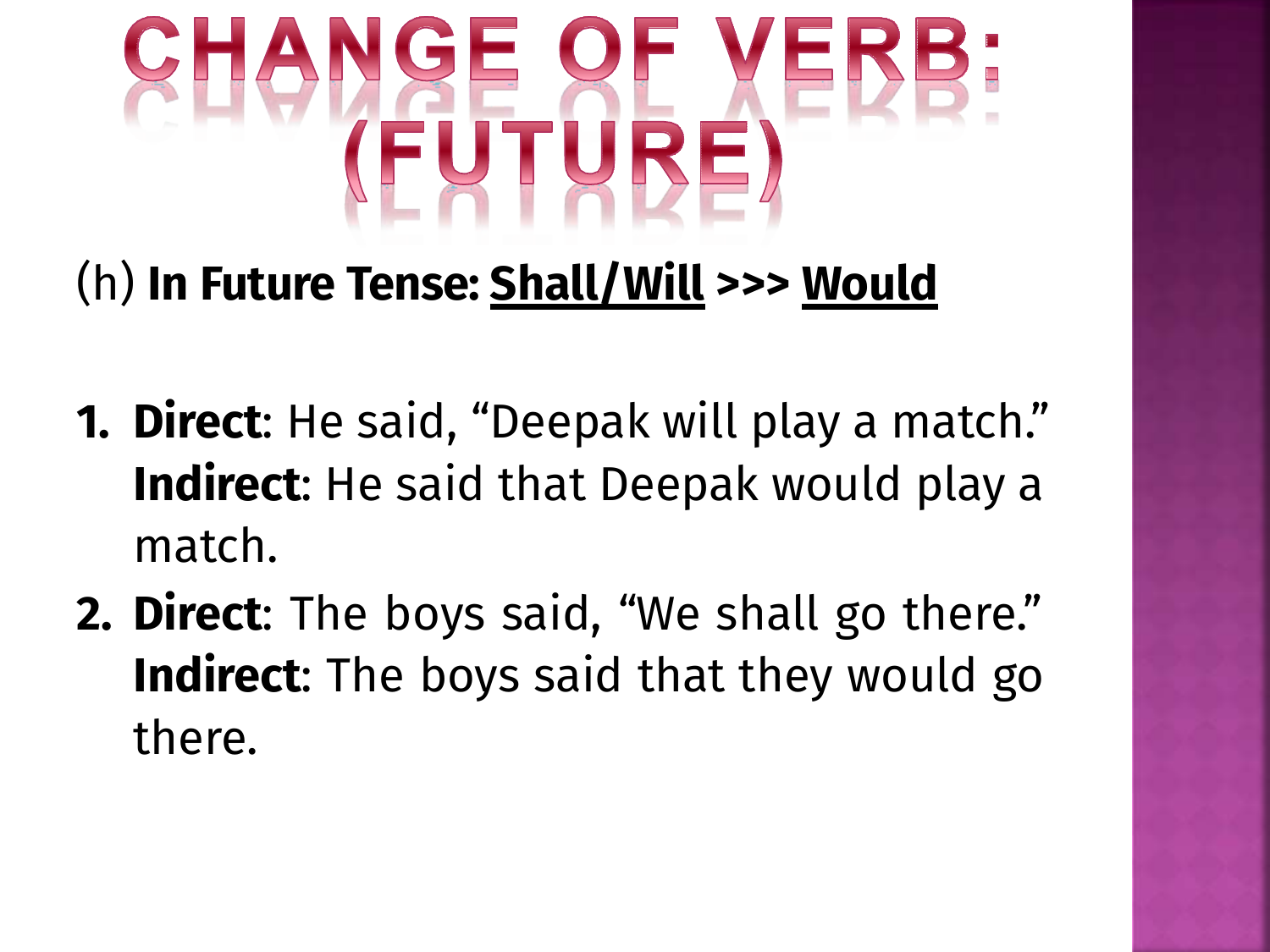

(h) In Future Tense: Shall/Will >>> Would

Direct: He said, “Deepak will play a match.”  Indirect: He said that Deepak would play a  match.
Direct: The boys said, “We shall go there.”  Indirect: The boys said that they would go  there.